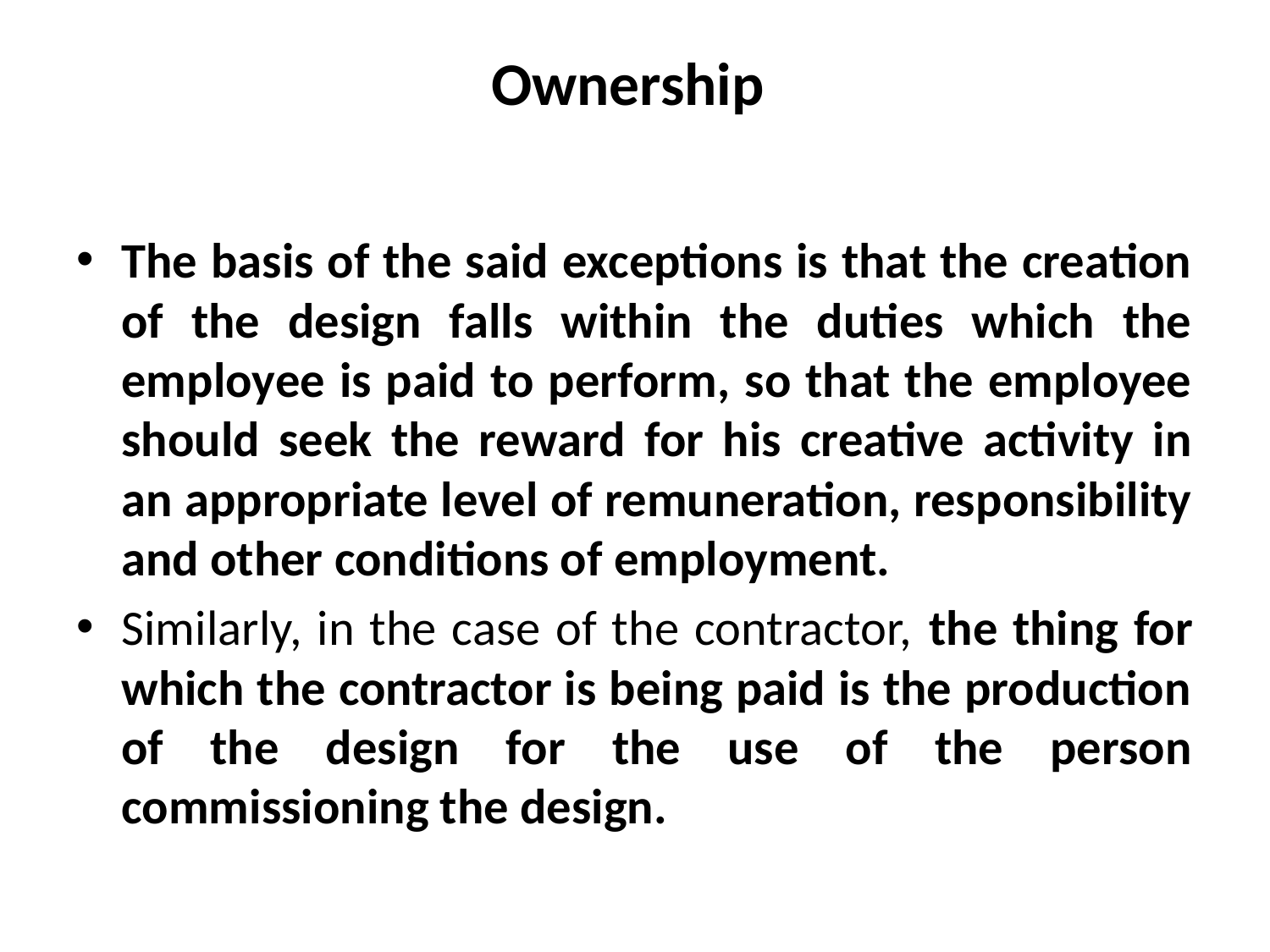

# Ownership
The basis of the said exceptions is that the creation of the design falls within the duties which the employee is paid to perform, so that the employee should seek the reward for his creative activity in an appropriate level of remuneration, responsibility and other conditions of employment.
Similarly, in the case of the contractor, the thing for which the contractor is being paid is the production of the design for the use of the person commissioning the design.